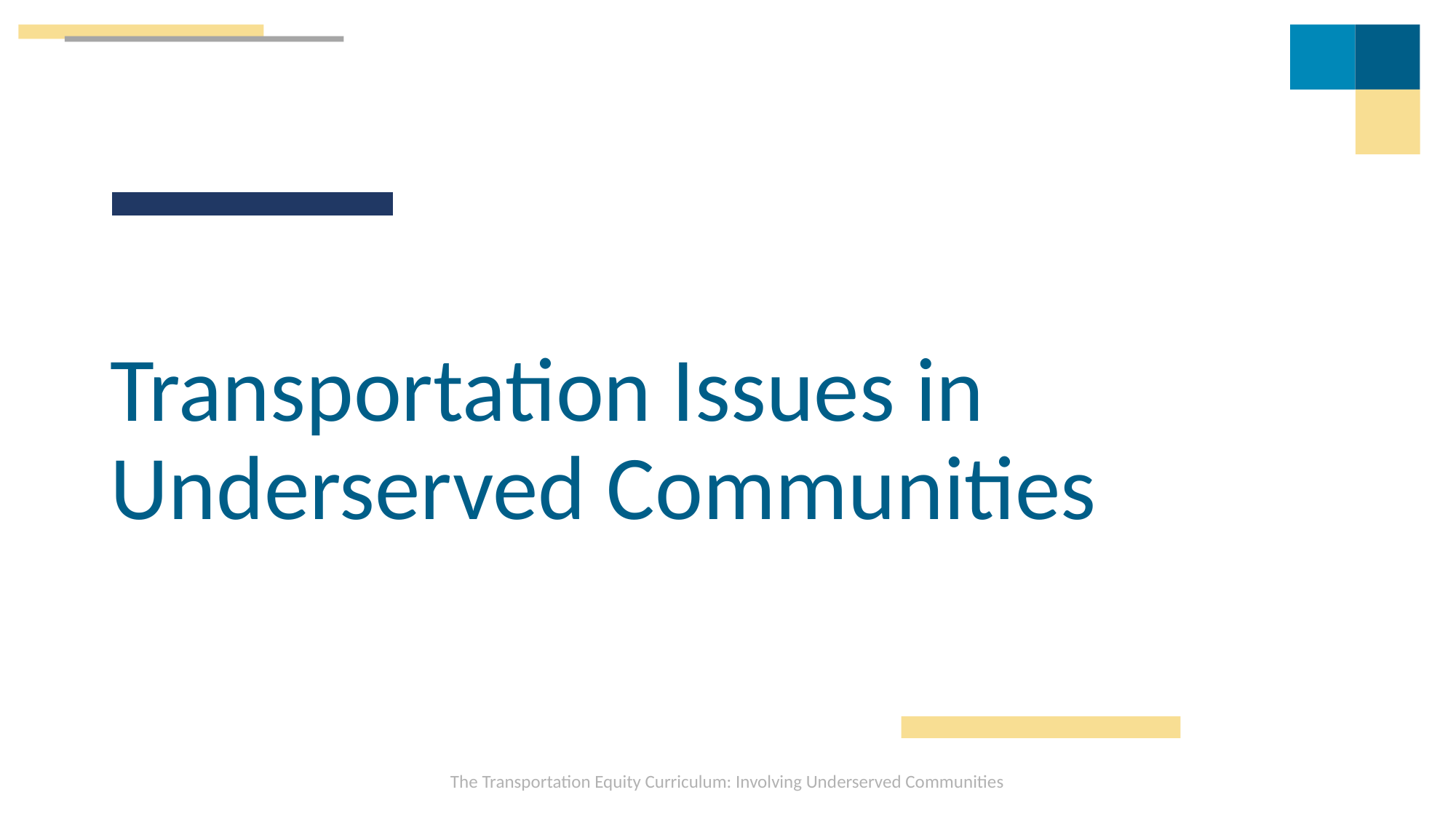

# Transportation Issues in Underserved Communities

The Transportation Equity Curriculum: Involving Underserved Communities